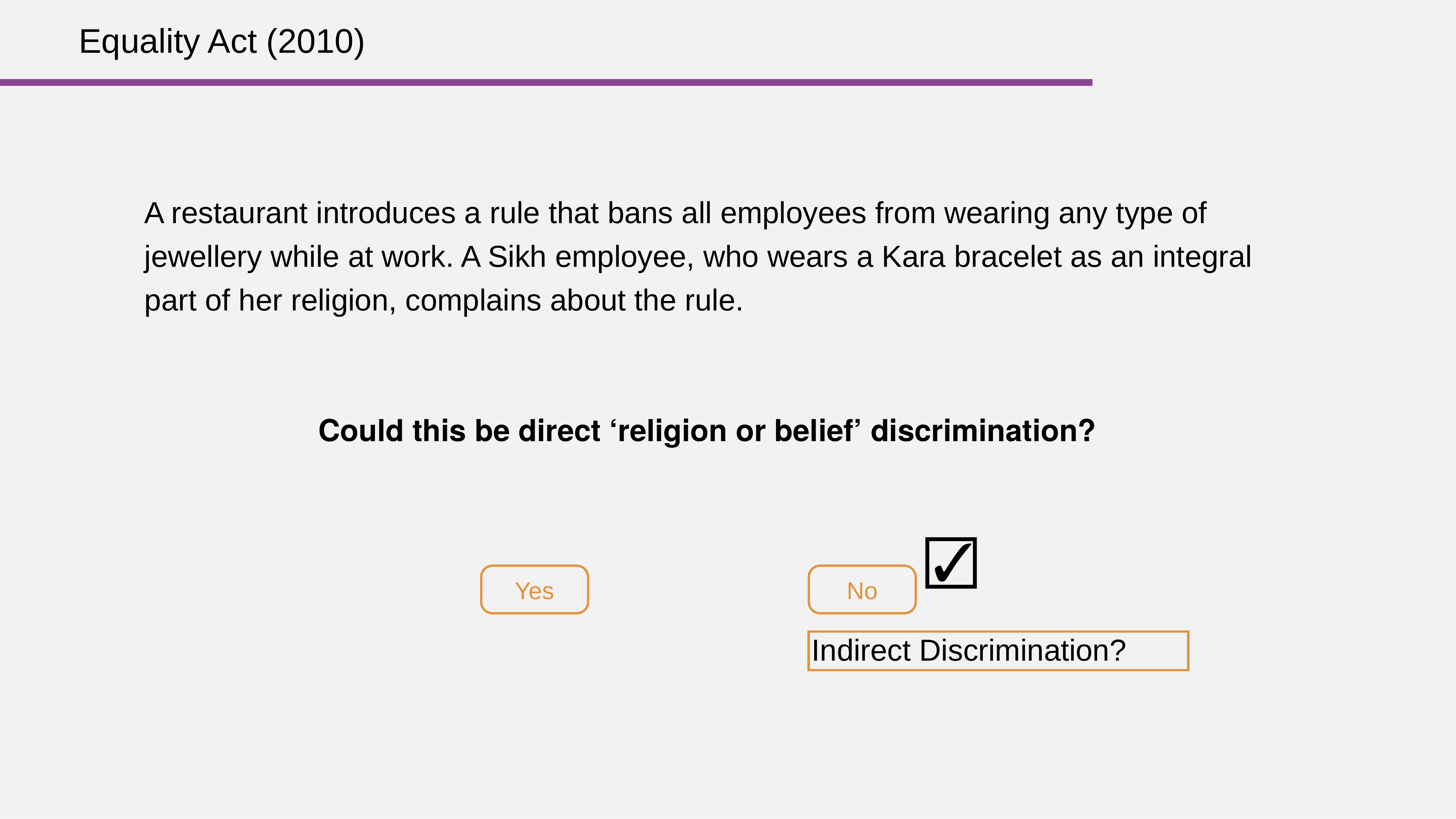

Equality Act (2010)
A restaurant introduces a rule that bans all employees from wearing any type of jewellery while at work. A Sikh employee, who wears a Kara bracelet as an integral part of her religion, complains about the rule.

Could this be direct ‘religion or belief’ discrimination?
☑️
Yes
No
Indirect Discrimination?